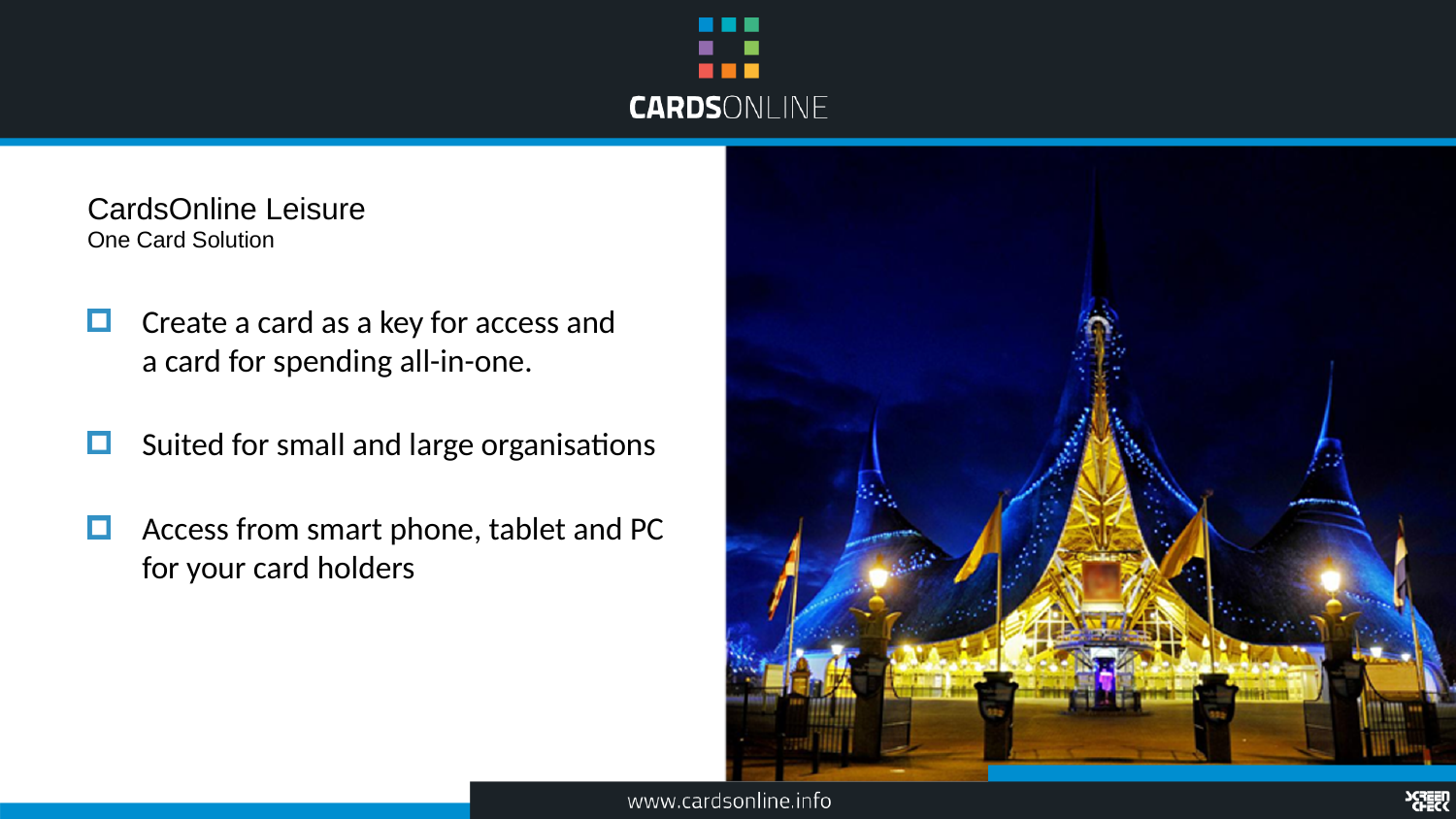

# CardsOnline Leisure One Card Solution
Create a card as a key for access and
a card for spending all-in-one.
Suited for small and large organisations
Access from smart phone, tablet and PC for your card holders